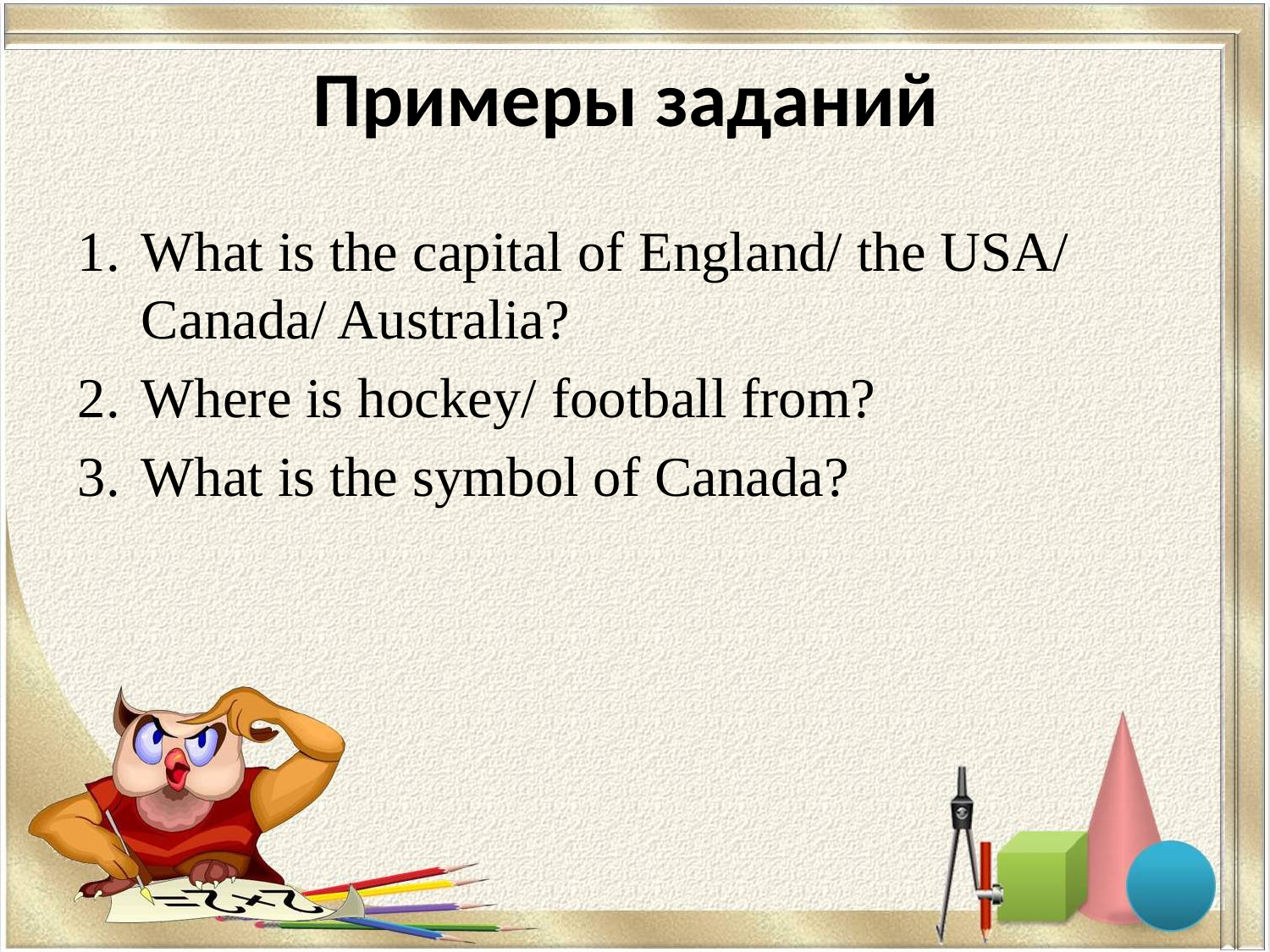

# Примеры заданий

What is the capital of England/ the USA/ Canada/ Australia?
Where is hockey/ football from?
What is the symbol of Canada?